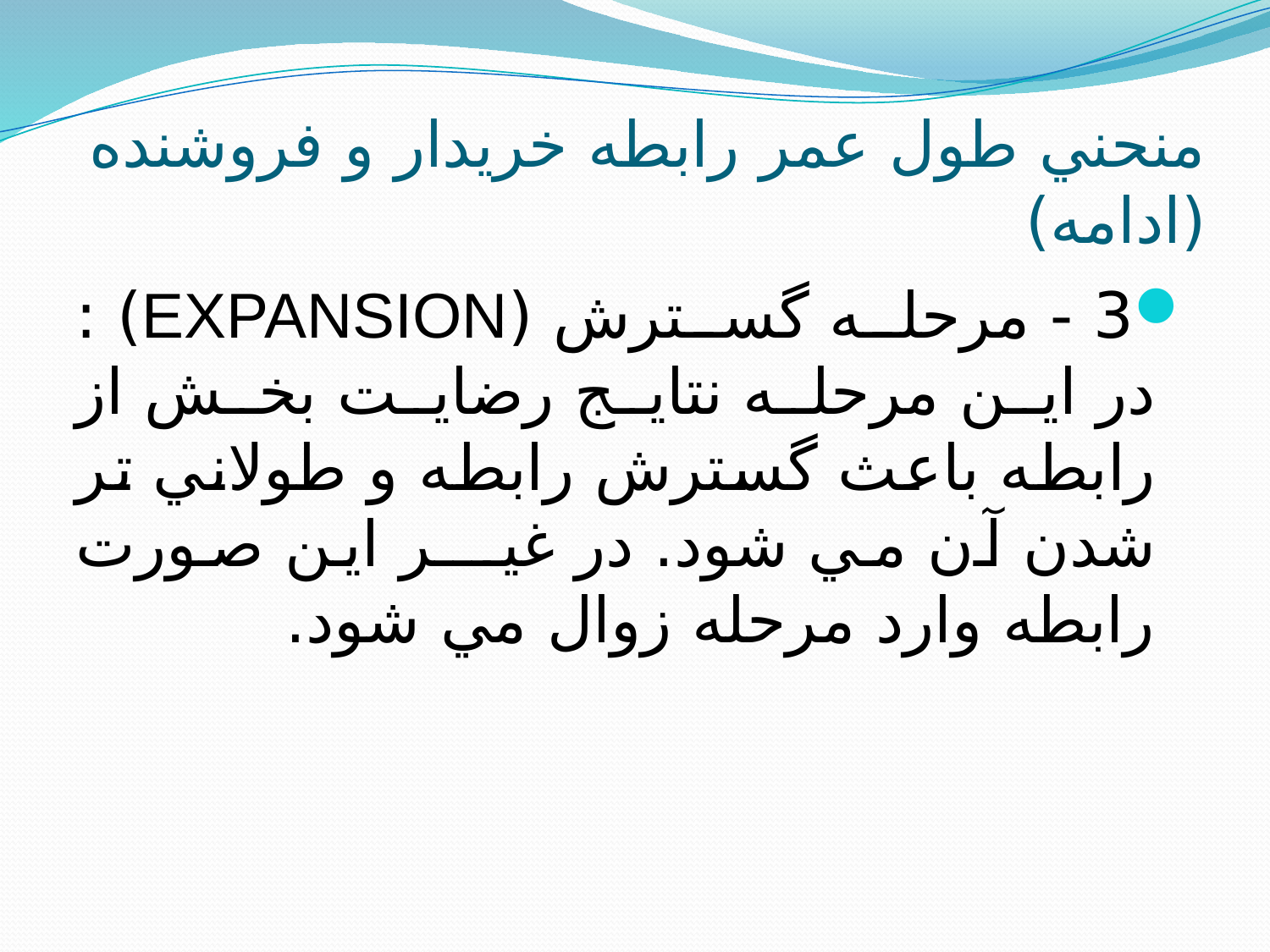

# منحني طول عمر رابطه خريدار و فروشنده (ادامه)
3 - مرحله گسترش (EXPANSION) : در اين مرحله نتايج رضايت بخش از رابطه باعث گسترش رابطه و طولاني تر شدن آن مي شود. در غيـــر اين صورت رابطه وارد مرحله زوال مي شود.